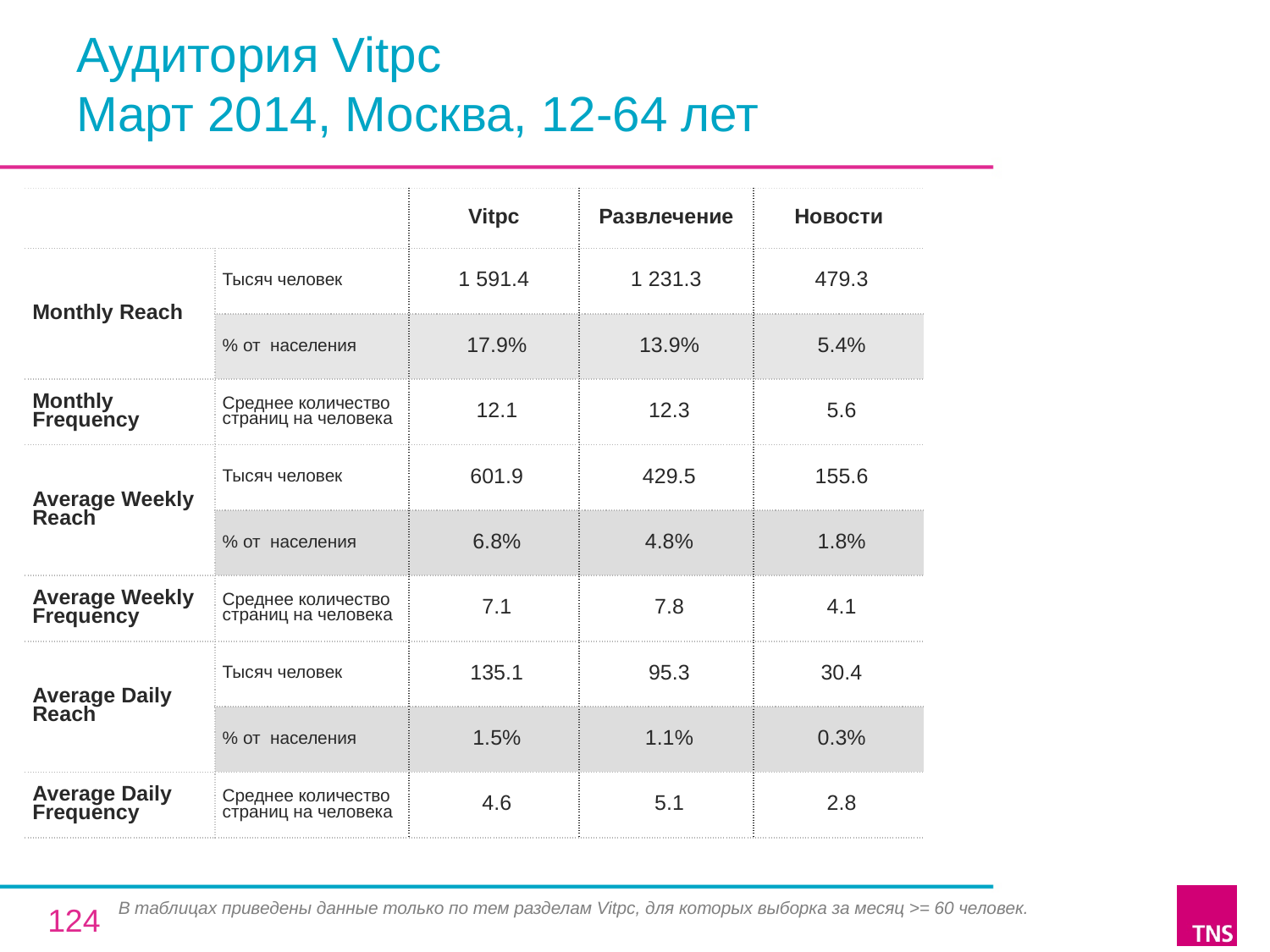

# Аудитория Vitpc Март 2014, Москва, 12-64 лет
|  |  | Vitpc | Развлечение | Новости |
| --- | --- | --- | --- | --- |
| Monthly Reach | Тысяч человек | 1 591.4 | 1 231.3 | 479.3 |
|  | % от населения | 17.9% | 13.9% | 5.4% |
| Monthly Frequency | Среднее количество страниц на человека | 12.1 | 12.3 | 5.6 |
| Average Weekly Reach | Тысяч человек | 601.9 | 429.5 | 155.6 |
|  | % от населения | 6.8% | 4.8% | 1.8% |
| Average Weekly Frequency | Среднее количество страниц на человека | 7.1 | 7.8 | 4.1 |
| Average Daily Reach | Тысяч человек | 135.1 | 95.3 | 30.4 |
|  | % от населения | 1.5% | 1.1% | 0.3% |
| Average Daily Frequency | Среднее количество страниц на человека | 4.6 | 5.1 | 2.8 |
В таблицах приведены данные только по тем разделам Vitpc, для которых выборка за месяц >= 60 человек.
124